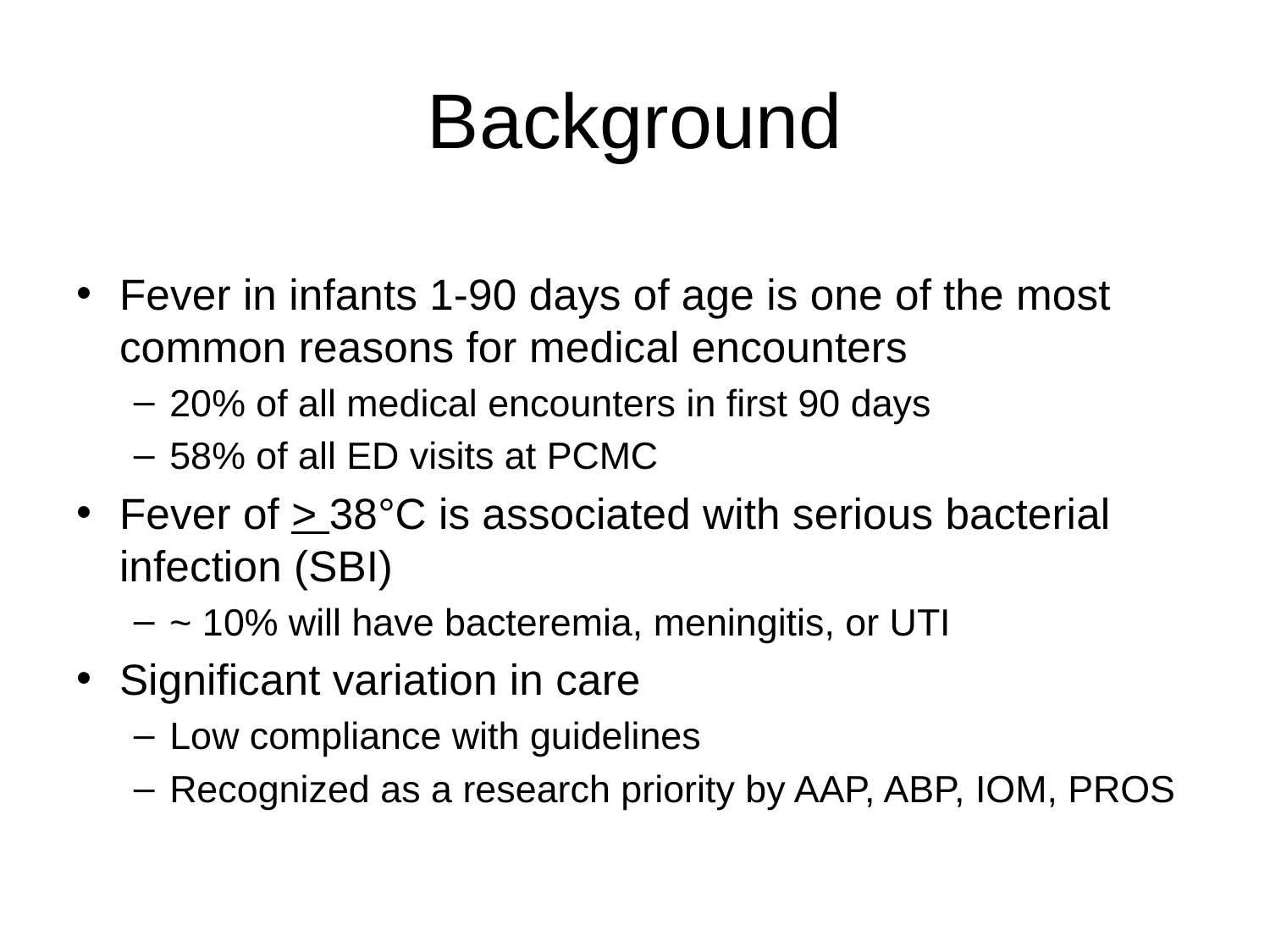

# Background
Fever in infants 1-90 days of age is one of the most common reasons for medical encounters
20% of all medical encounters in first 90 days
58% of all ED visits at PCMC
Fever of > 38°C is associated with serious bacterial infection (SBI)
~ 10% will have bacteremia, meningitis, or UTI
Significant variation in care
Low compliance with guidelines
Recognized as a research priority by AAP, ABP, IOM, PROS